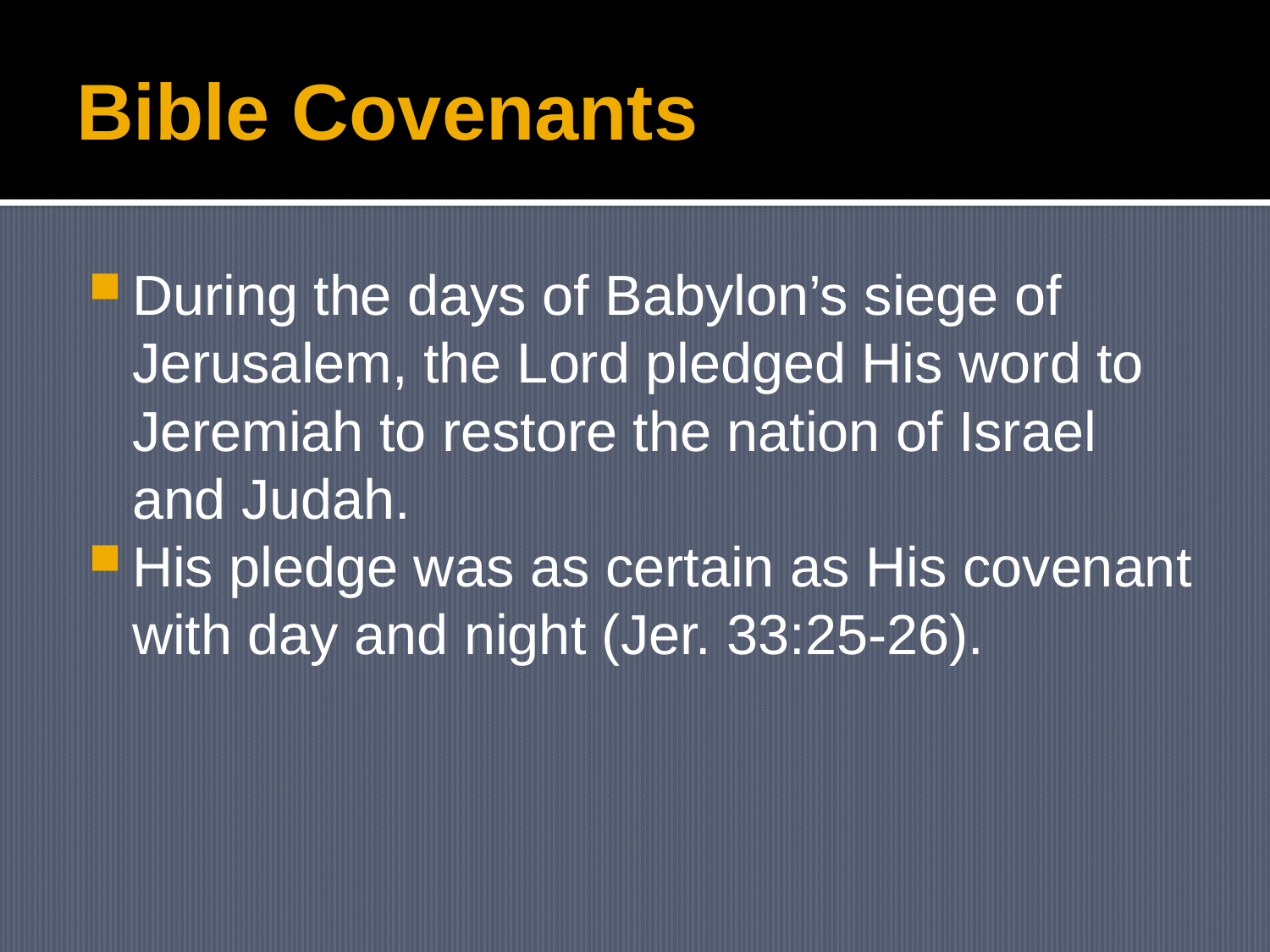

# Bible Covenants
During the days of Babylon’s siege of Jerusalem, the Lord pledged His word to Jeremiah to restore the nation of Israel and Judah.
His pledge was as certain as His covenant with day and night (Jer. 33:25-26).